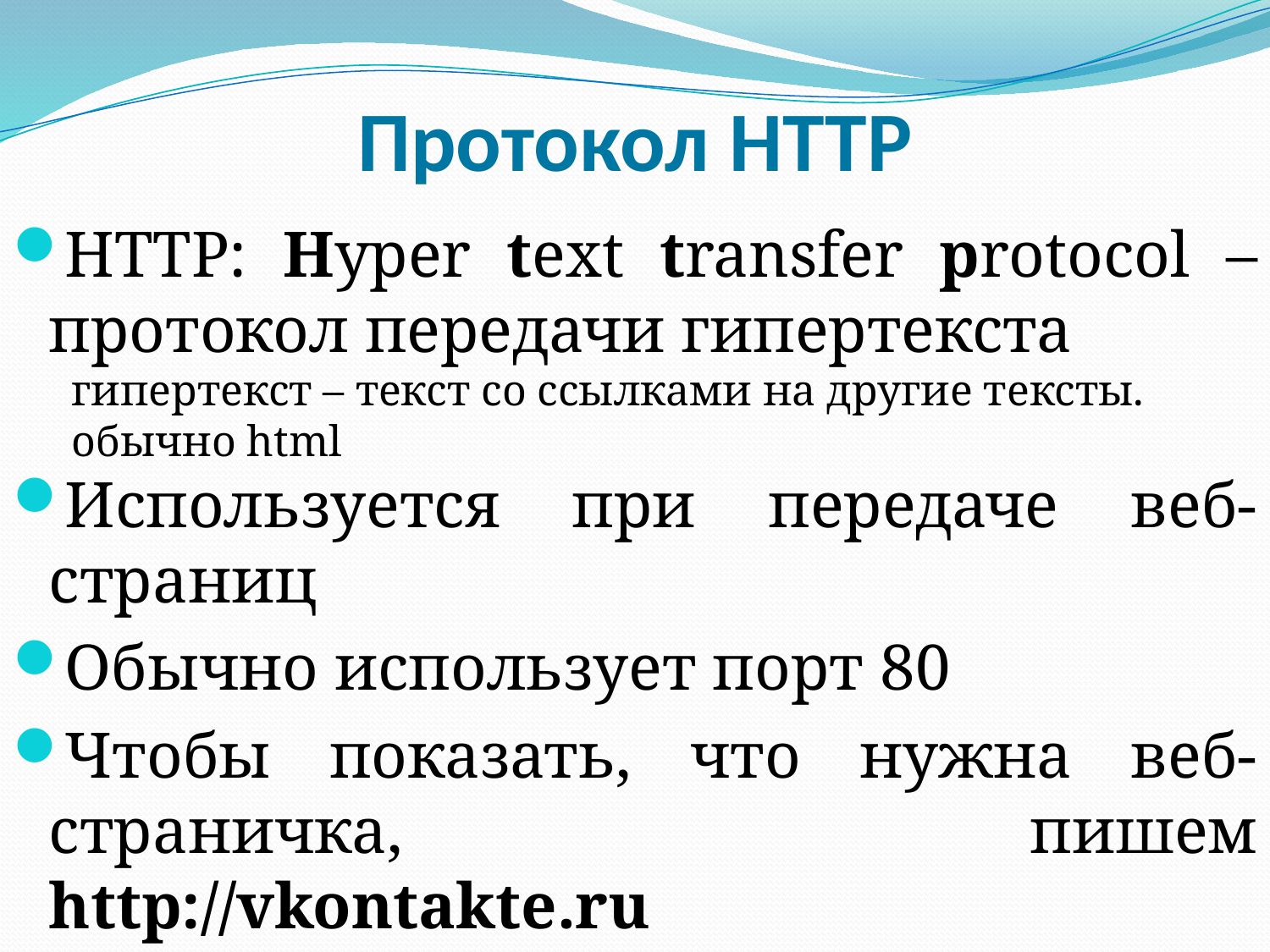

# Протокол HTTP
HTTP: Нyper text transfer protocol – протокол передачи гипертекста

Используется при передаче веб-страниц
Обычно использует порт 80
Чтобы показать, что нужна веб-страничка, пишем http://vkontakte.ru

гипертекст – текст со ссылками на другие тексты.  обычно html